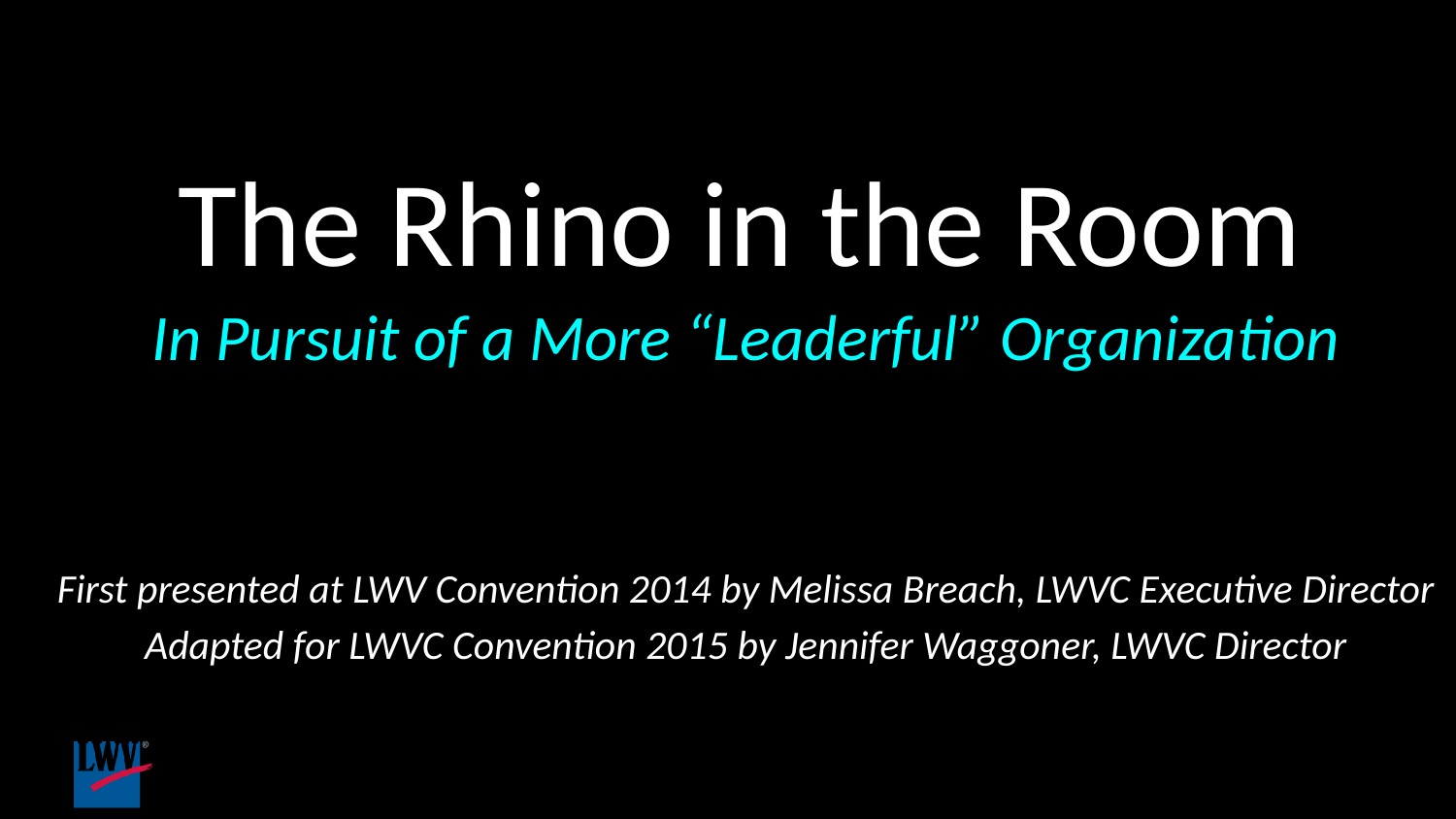

# The Rhino in the Room
In Pursuit of a More “Leaderful” Organization

First presented at LWV Convention 2014 by Melissa Breach, LWVC Executive Director
Adapted for LWVC Convention 2015 by Jennifer Waggoner, LWVC Director